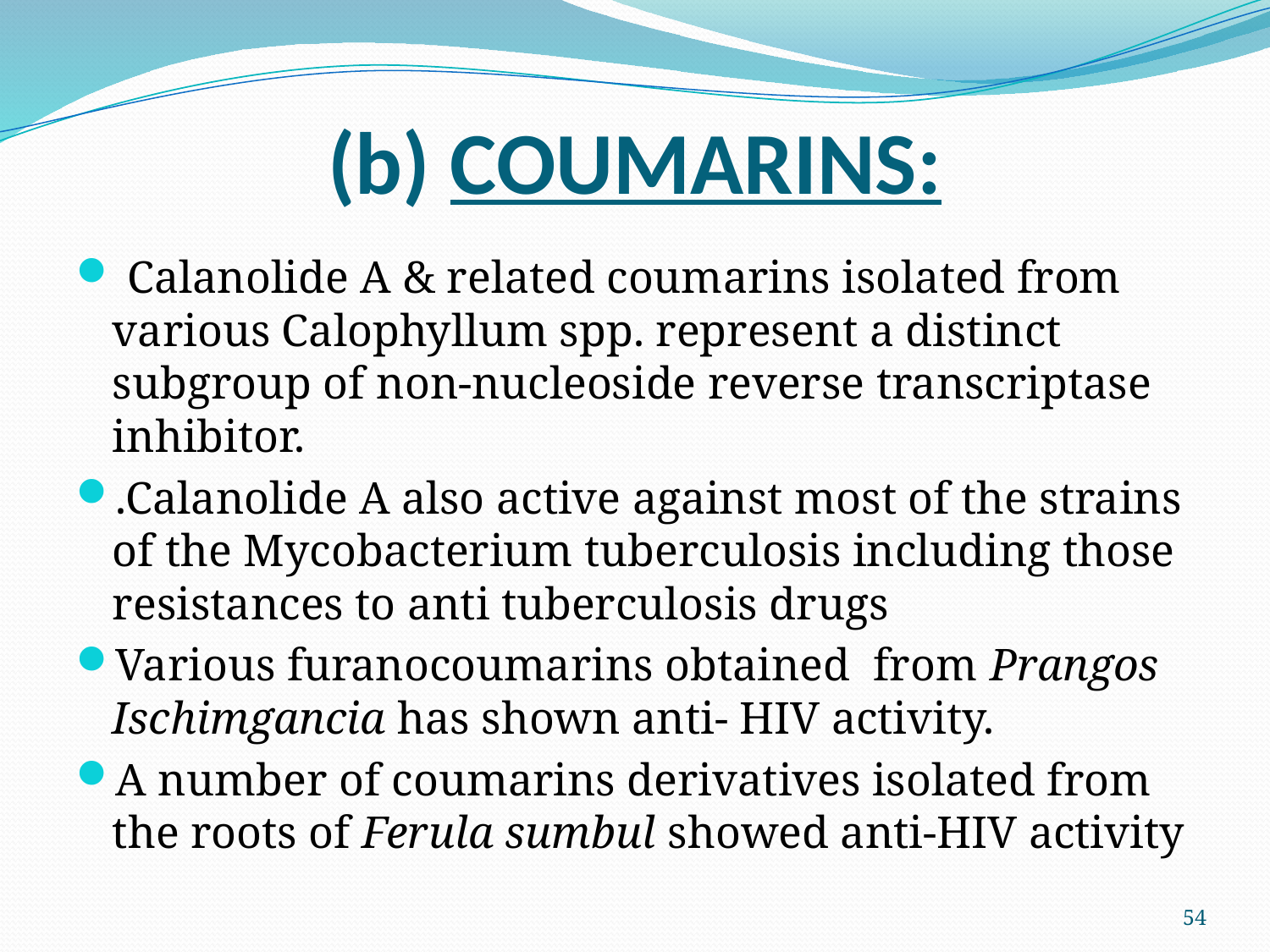

# (b) COUMARINS:
 Calanolide A & related coumarins isolated from various Calophyllum spp. represent a distinct subgroup of non-nucleoside reverse transcriptase inhibitor.
.Calanolide A also active against most of the strains of the Mycobacterium tuberculosis including those resistances to anti tuberculosis drugs
Various furanocoumarins obtained  from Prangos Ischimgancia has shown anti- HIV activity.
A number of coumarins derivatives isolated from the roots of Ferula sumbul showed anti-HIV activity
54